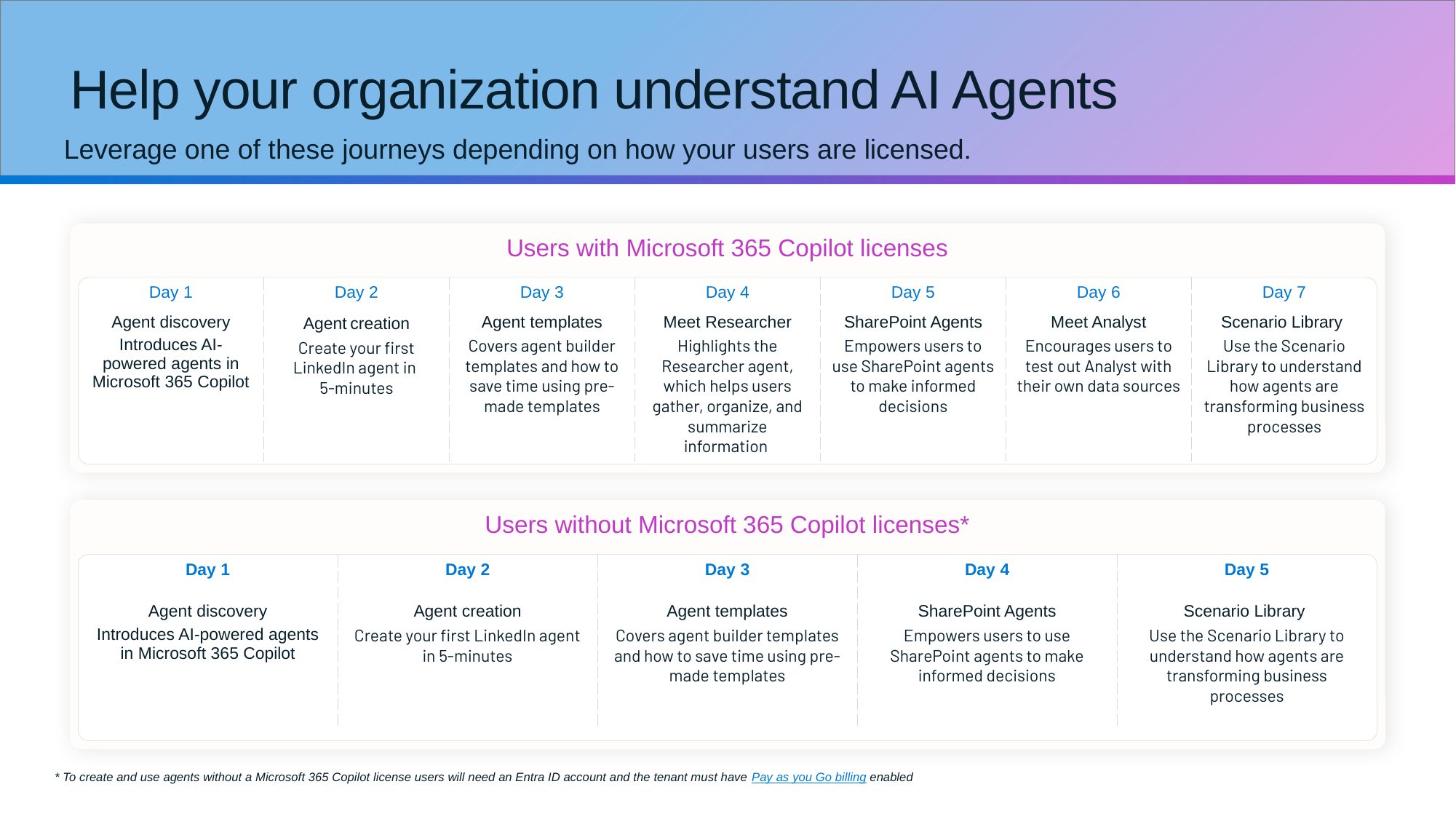

# Help your organization understand AI Agents
Leverage one of these journeys depending on how your users are licensed.
Users with Microsoft 365 Copilot licenses

| Day 1 | Day 2 | Day 3 | Day 4 | Day 5 | Day 6 | Day 7 |
| --- | --- | --- | --- | --- | --- | --- |
| Agent discovery Introduces AI-powered agents in Microsoft 365 Copilot | Agent creation Create your first LinkedIn agent in 5-minutes | Agent templates Covers agent builder templates and how to save time using pre-made templates | Meet Researcher Highlights the Researcher agent, which helps users gather, organize, and summarize information | SharePoint Agents Empowers users to use SharePoint agents to make informed decisions | Meet Analyst Encourages users to test out Analyst with their own data sources | Scenario Library  Use the Scenario Library to understand how agents are transforming business processes |
Users without Microsoft 365 Copilot licenses*

| Day 1 | Day 2 | Day 3 | Day 4 | Day 5 |
| --- | --- | --- | --- | --- |
| Agent discovery Introduces AI-powered agents in Microsoft 365 Copilot | Agent creation Create your first LinkedIn agent in 5-minutes | Agent templates Covers agent builder templates and how to save time using pre-made templates | SharePoint Agents Empowers users to use SharePoint agents to make informed decisions | Scenario Library  Use the Scenario Library to understand how agents are transforming business processes |
* To create and use agents without a Microsoft 365 Copilot license users will need an Entra ID account and the tenant must have Pay as you Go billing enabled